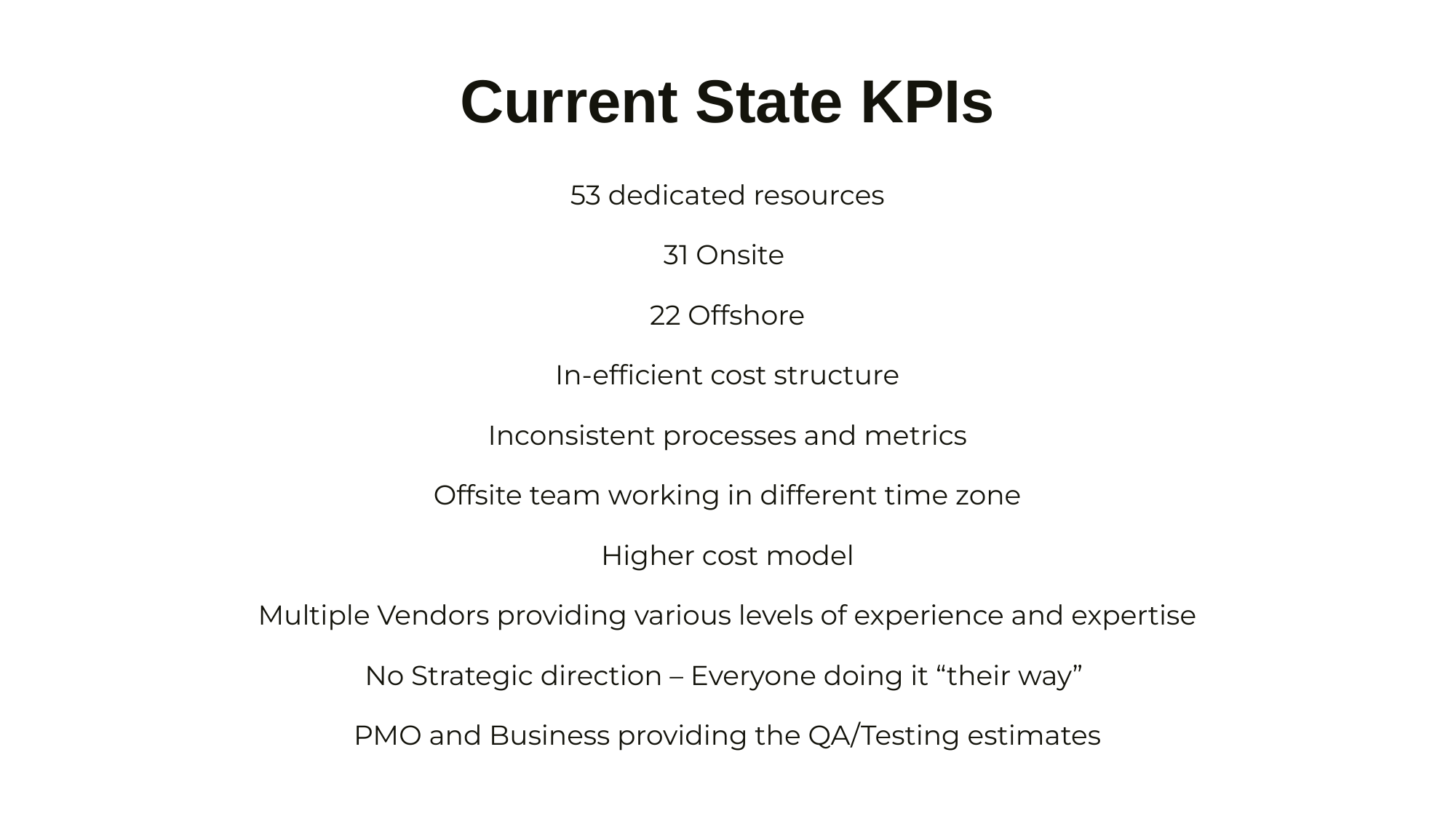

Current State KPIs
53 dedicated resources
31 Onsite
22 Offshore
In-efficient cost structure
Inconsistent processes and metrics
Offsite team working in different time zone
Higher cost model
Multiple Vendors providing various levels of experience and expertise
No Strategic direction – Everyone doing it “their way”
PMO and Business providing the QA/Testing estimates